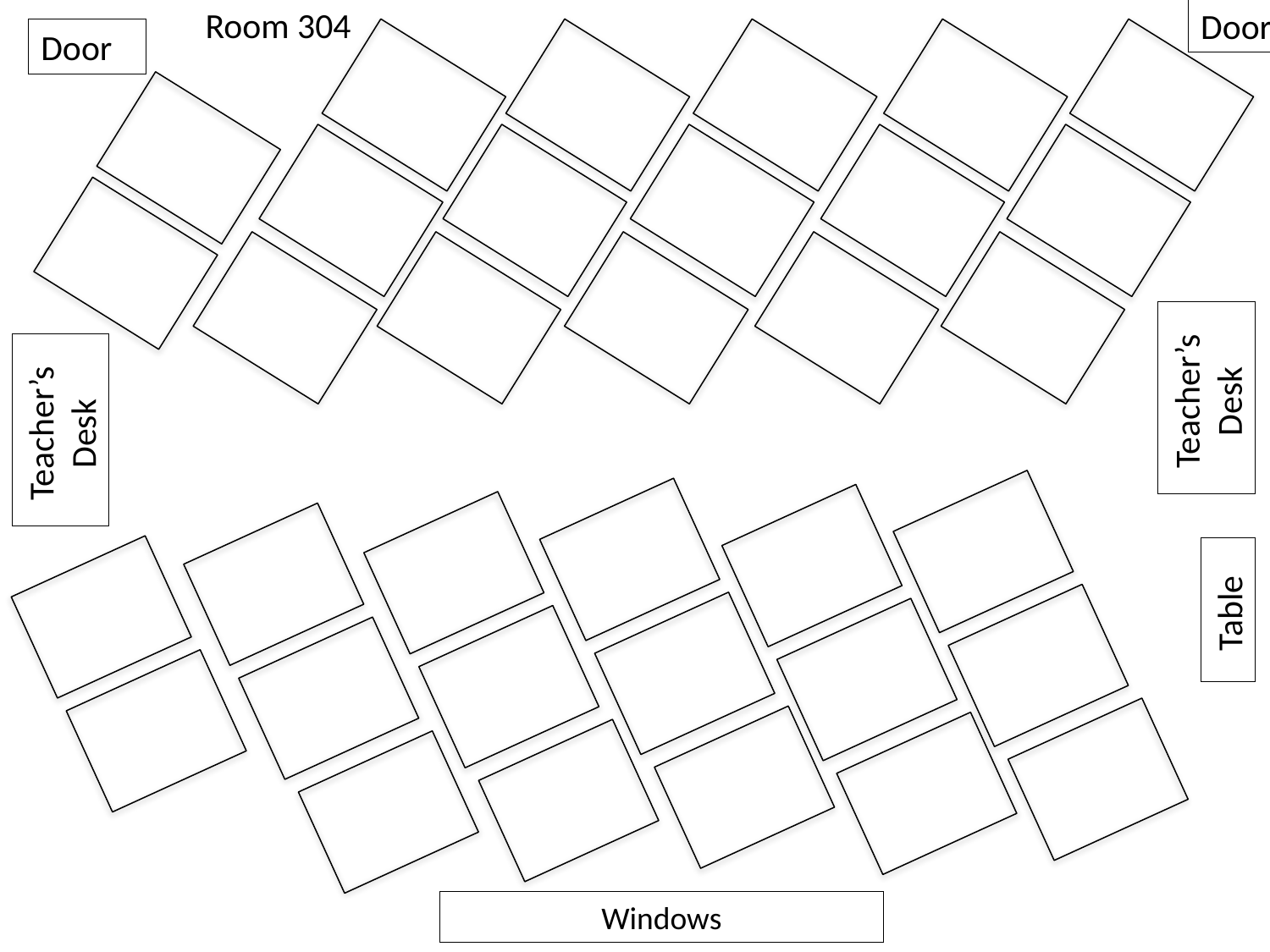

Room 304
Door
Door

Teacher’s
Desk
Teacher’s
Desk

Table

Windows